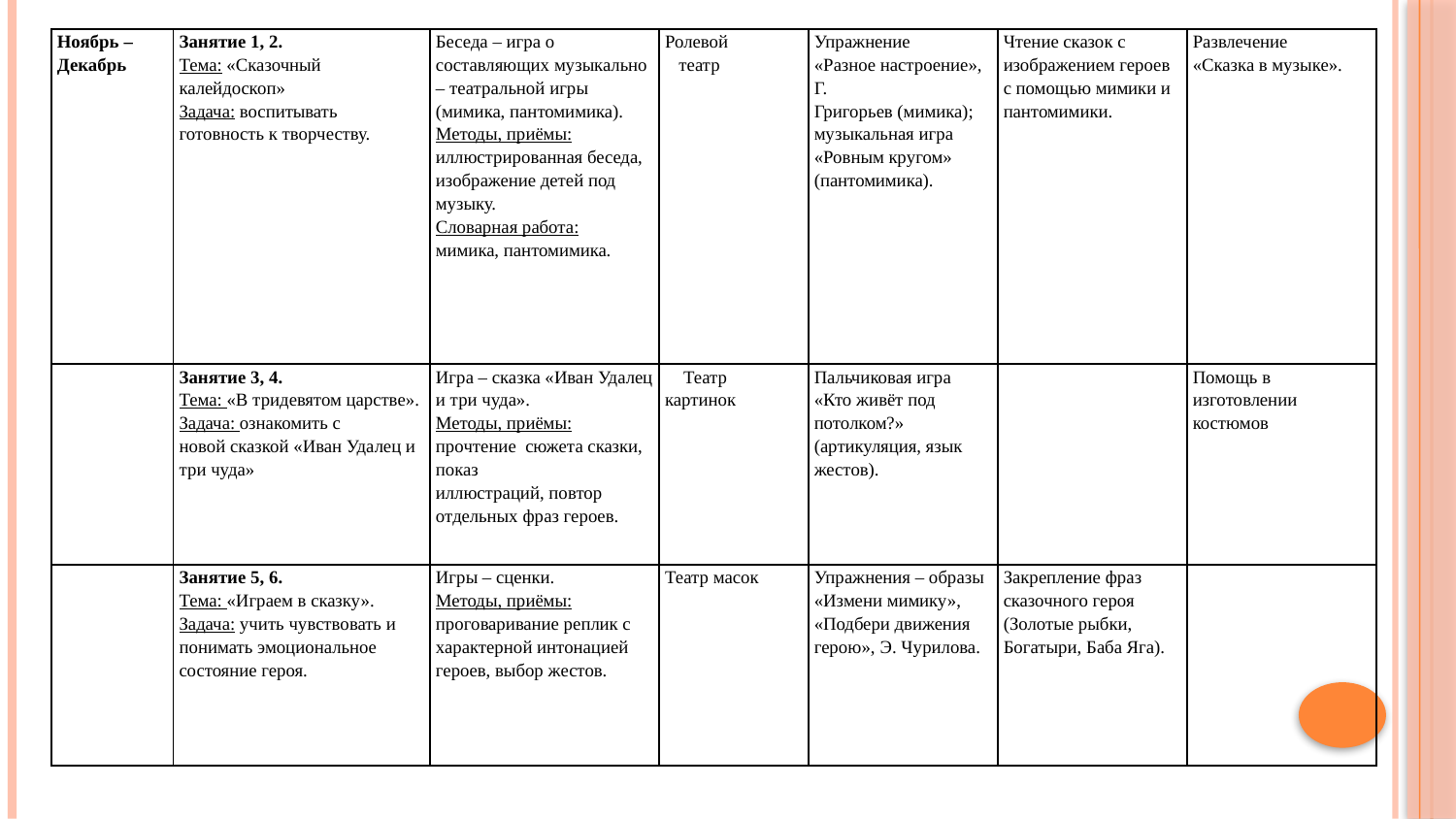

| Ноябрь – Декабрь | Занятие 1, 2. Тема: «Сказочный калейдоскоп» Задача: воспитывать готовность к творчеству. | Беседа – игра о составляющих музыкально – театральной игры (мимика, пантомимика). Методы, приёмы: иллюстрированная беседа, изображение детей под музыку. Словарная работа: мимика, пантомимика. | Ролевой театр | Упражнение «Разное настроение», Г. Григорьев (мимика); музыкальная игра «Ровным кругом» (пантомимика). | Чтение сказок с изображением героев с помощью мимики и пантомимики. | Развлечение «Сказка в музыке». |
| --- | --- | --- | --- | --- | --- | --- |
|  | Занятие 3, 4. Тема: «В тридевятом царстве». Задача: ознакомить с новой сказкой «Иван Удалец и три чуда» | Игра – сказка «Иван Удалец и три чуда». Методы, приёмы: прочтение сюжета сказки, показ иллюстраций, повтор отдельных фраз героев. | Театр картинок | Пальчиковая игра «Кто живёт под потолком?» (артикуляция, язык жестов). |  | Помощь в изготовлении костюмов |
|  | Занятие 5, 6. Тема: «Играем в сказку». Задача: учить чувствовать и понимать эмоциональное состояние героя. | Игры – сценки. Методы, приёмы: проговаривание реплик с характерной интонацией героев, выбор жестов. | Театр масок | Упражнения – образы «Измени мимику», «Подбери движения герою», Э. Чурилова. | Закрепление фраз сказочного героя (Золотые рыбки, Богатыри, Баба Яга). |  |